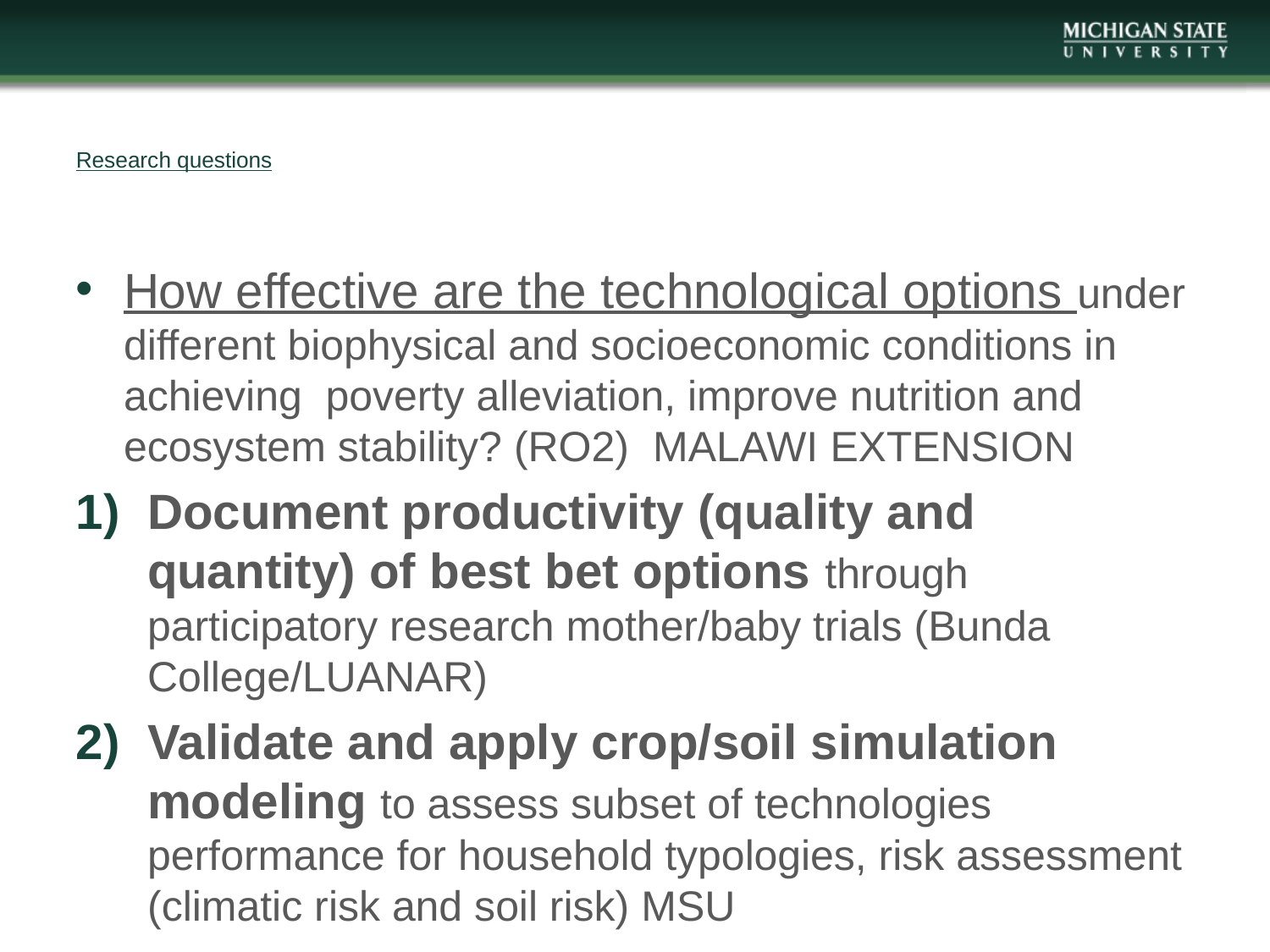

# Research questions
How effective are the technological options under different biophysical and socioeconomic conditions in achieving  poverty alleviation, improve nutrition and ecosystem stability? (RO2)  MALAWI EXTENSION
Document productivity (quality and quantity) of best bet options through participatory research mother/baby trials (Bunda College/LUANAR)
Validate and apply crop/soil simulation modeling to assess subset of technologies performance for household typologies, risk assessment (climatic risk and soil risk) MSU